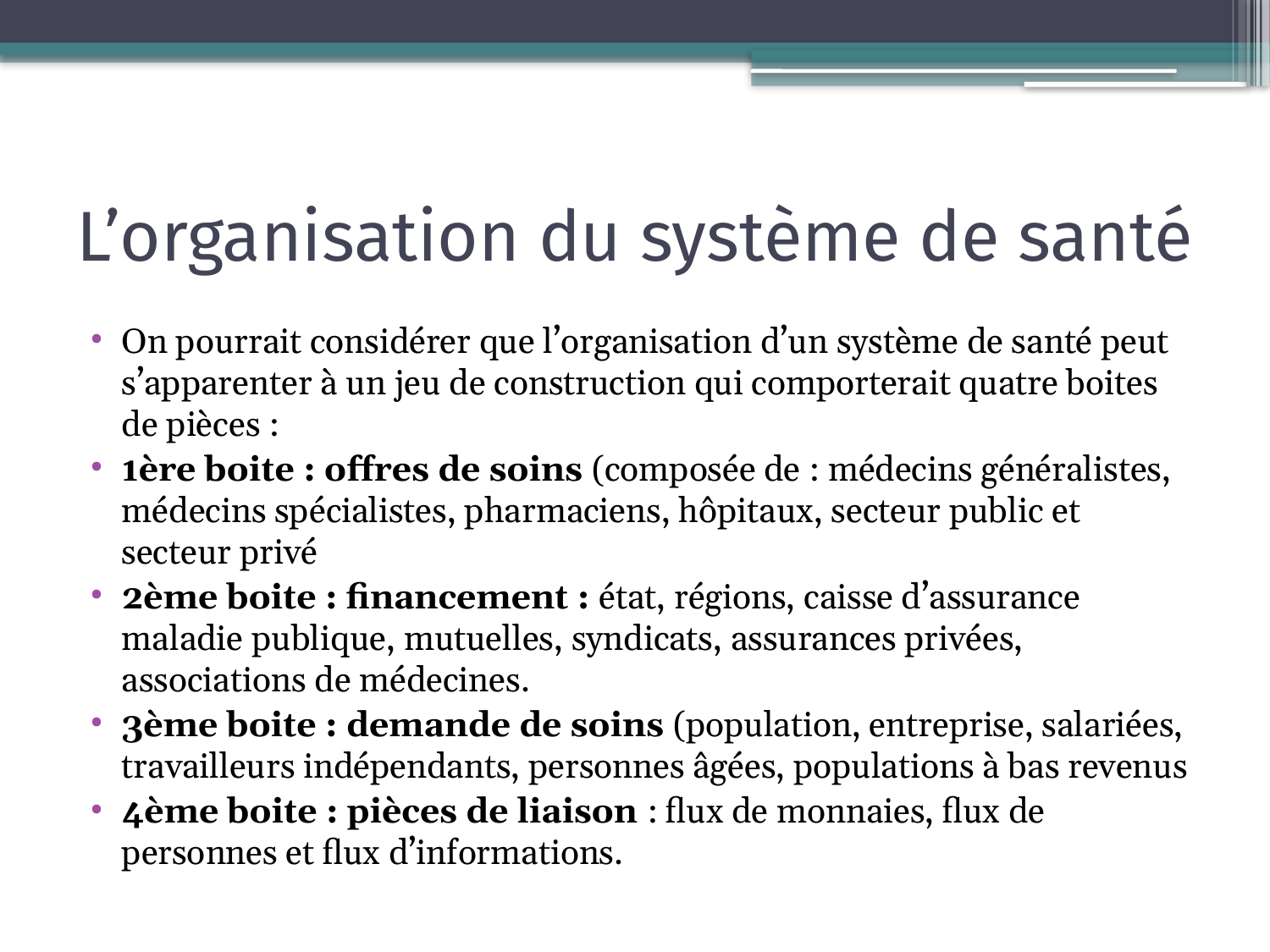

# L’organisation du système de santé
On pourrait considérer que l’organisation d’un système de santé peut s’apparenter à un jeu de construction qui comporterait quatre boites de pièces :
1ère boite : offres de soins (composée de : médecins généralistes, médecins spécialistes, pharmaciens, hôpitaux, secteur public et secteur privé
2ème boite : financement : état, régions, caisse d’assurance maladie publique, mutuelles, syndicats, assurances privées, associations de médecines.
3ème boite : demande de soins (population, entreprise, salariées, travailleurs indépendants, personnes âgées, populations à bas revenus
4ème boite : pièces de liaison : flux de monnaies, flux de personnes et flux d’informations.